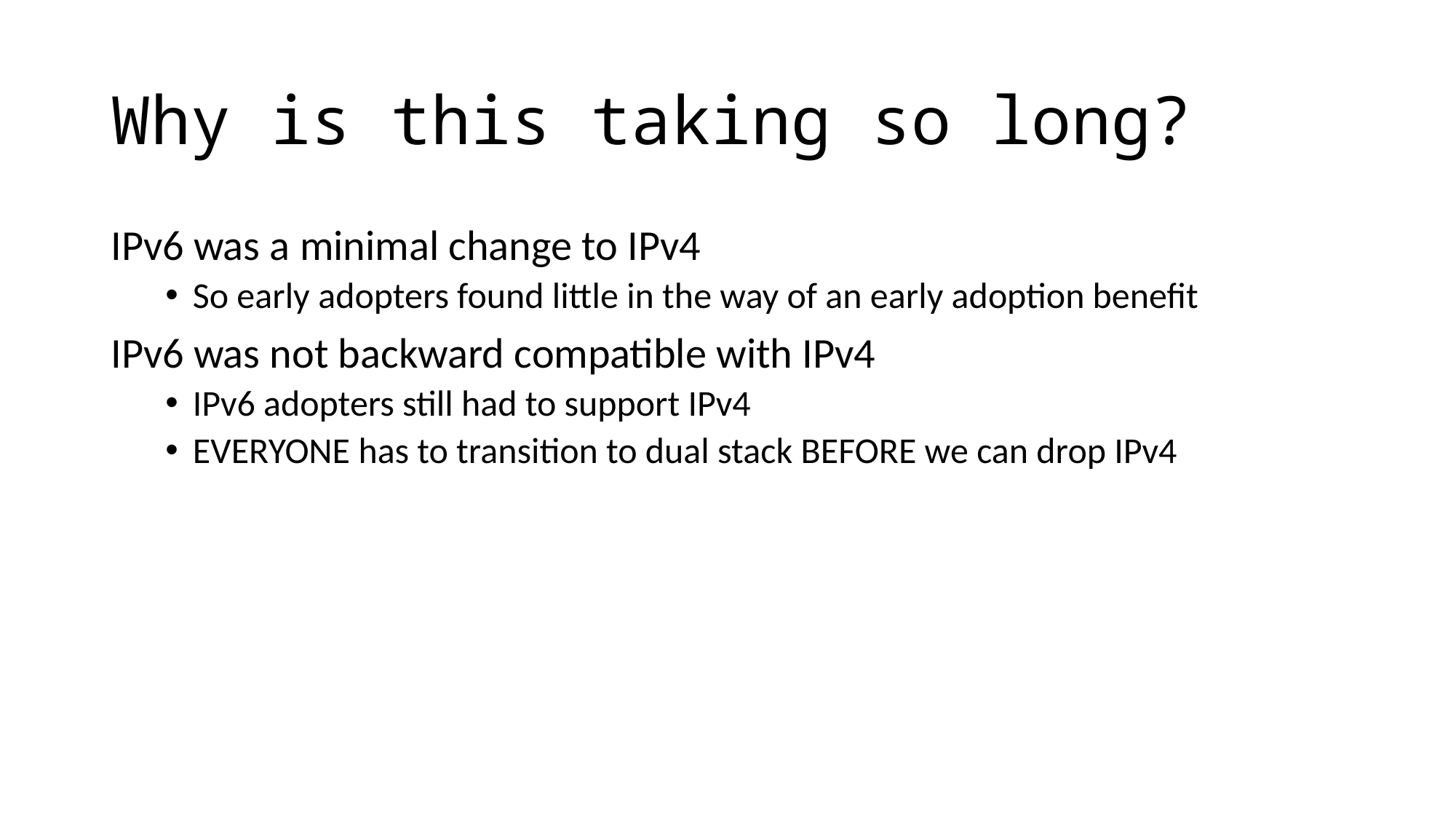

# Why is this taking so long?
IPv6 was a minimal change to IPv4
So early adopters found little in the way of an early adoption benefit
IPv6 was not backward compatible with IPv4
IPv6 adopters still had to support IPv4
EVERYONE has to transition to dual stack BEFORE we can drop IPv4